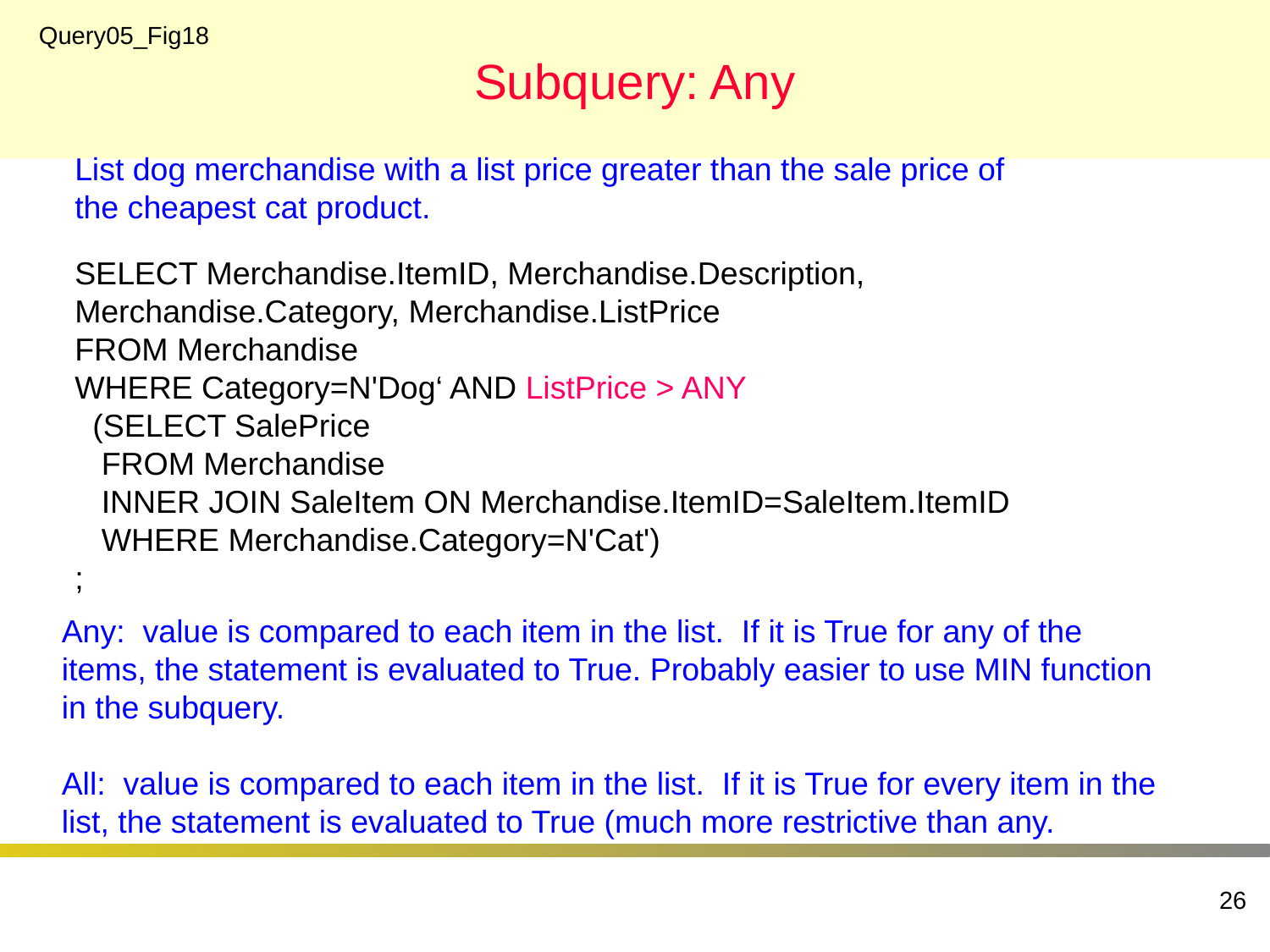

# Subquery: Any
Query05_Fig18
List dog merchandise with a list price greater than the sale price of the cheapest cat product.
SELECT Merchandise.ItemID, Merchandise.Description, Merchandise.Category, Merchandise.ListPrice
FROM Merchandise
WHERE Category=N'Dog‘ AND ListPrice > ANY
  (SELECT SalePrice
   FROM Merchandise
   INNER JOIN SaleItem ON Merchandise.ItemID=SaleItem.ItemID
   WHERE Merchandise.Category=N'Cat')
;
Any:  value is compared to each item in the list.  If it is True for any of the items, the statement is evaluated to True. Probably easier to use MIN function in the subquery.

All:  value is compared to each item in the list.  If it is True for every item in the list, the statement is evaluated to True (much more restrictive than any.
26